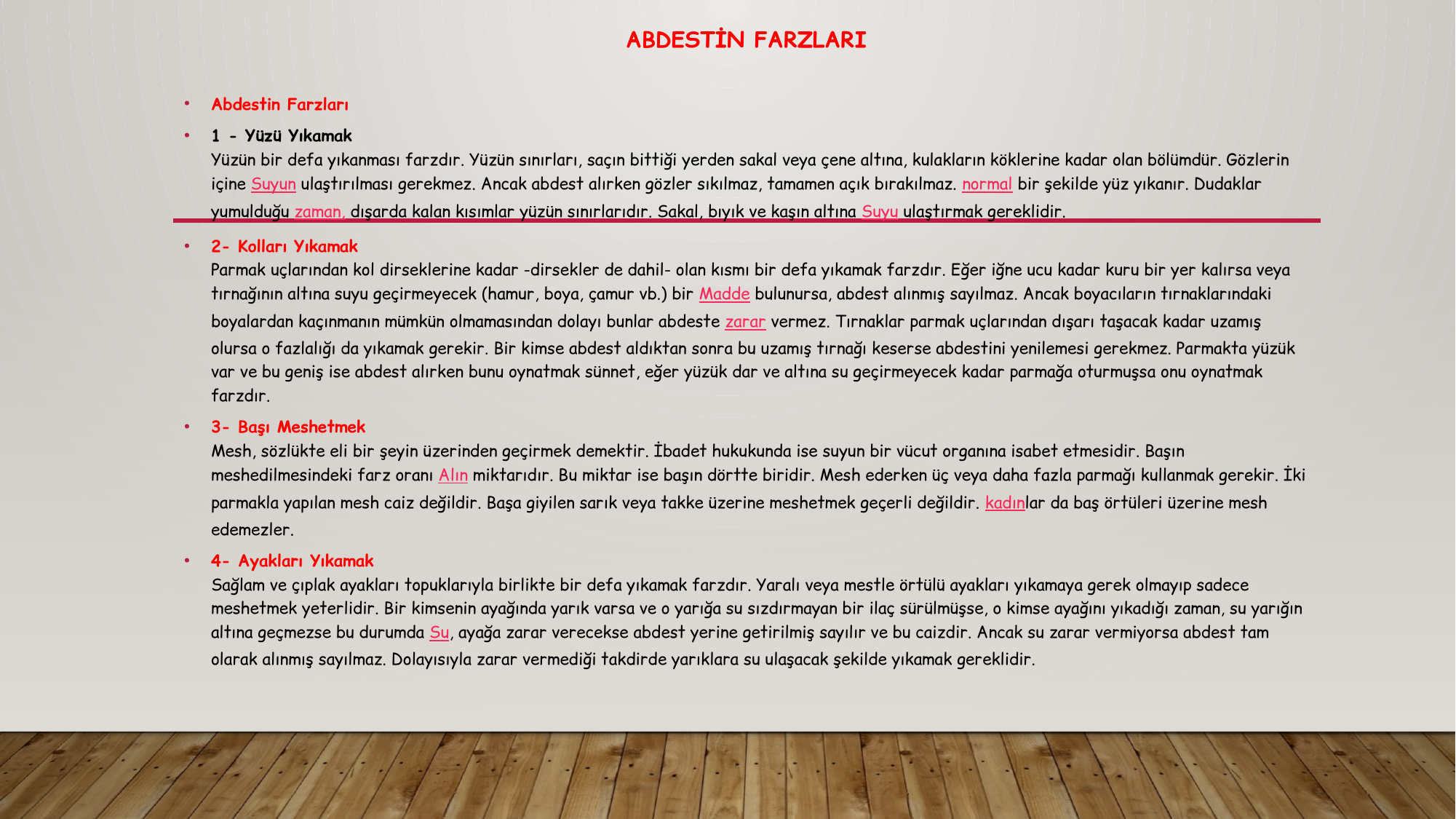

# Abdestin Farzları
Abdestin Farzları
1 - Yüzü Yıkamak
Yüzün bir defa yıkanması farzdır. Yüzün sınırları, saçın bittiği yerden sakal veya çene altına, kulakların köklerine kadar olan bölümdür. Gözlerin içine Suyun ulaştırılması gerekmez. Ancak abdest alırken gözler sıkılmaz, tamamen açık bırakılmaz. normal bir şekilde yüz yıkanır. Dudaklar yumulduğu zaman, dışarda kalan kısımlar yüzün sınırlarıdır. Sakal, bıyık ve kaşın altına Suyu ulaştırmak gereklidir.
2- Kolları Yıkamak
Parmak uçlarından kol dirseklerine kadar -dirsekler de dahil- olan kısmı bir defa yıkamak farzdır. Eğer iğne ucu kadar kuru bir yer kalırsa veya tırnağının altına suyu geçirmeyecek (hamur, boya, çamur vb.) bir Madde bulunursa, abdest alınmış sayılmaz. Ancak boyacıların tırnaklarındaki boyalardan kaçınmanın mümkün olmamasından dolayı bunlar abdeste zarar vermez. Tırnaklar parmak uçlarından dışarı taşacak kadar uzamış olursa o fazlalığı da yıkamak gerekir. Bir kimse abdest aldıktan sonra bu uzamış tırnağı keserse abdestini yenilemesi gerekmez. Parmakta yüzük var ve bu geniş ise abdest alırken bunu oynatmak sünnet, eğer yüzük dar ve altına su geçirmeyecek kadar parmağa oturmuşsa onu oynatmak farzdır.
3- Başı Meshetmek
Mesh, sözlükte eli bir şeyin üzerinden geçirmek demektir. İbadet hukukunda ise suyun bir vücut organına isabet etmesidir. Başın meshedilmesindeki farz oranı Alın miktarıdır. Bu miktar ise başın dörtte biridir. Mesh ederken üç veya daha fazla parmağı kullanmak gerekir. İki parmakla yapılan mesh caiz değildir. Başa giyilen sarık veya takke üzerine meshetmek geçerli değildir. kadınlar da baş örtüleri üzerine mesh edemezler.
4- Ayakları Yıkamak
Sağlam ve çıplak ayakları topuklarıyla birlikte bir defa yıkamak farzdır. Yaralı veya mestle örtülü ayakları yıkamaya gerek olmayıp sadece meshetmek yeterlidir. Bir kimsenin ayağında yarık varsa ve o yarığa su sızdırmayan bir ilaç sürülmüşse, o kimse ayağını yıkadığı zaman, su yarığın altına geçmezse bu durumda Su, ayağa zarar verecekse abdest yerine getirilmiş sayılır ve bu caizdir. Ancak su zarar vermiyorsa abdest tam olarak alınmış sayılmaz. Dolayısıyla zarar vermediği takdirde yarıklara su ulaşacak şekilde yıkamak gereklidir.